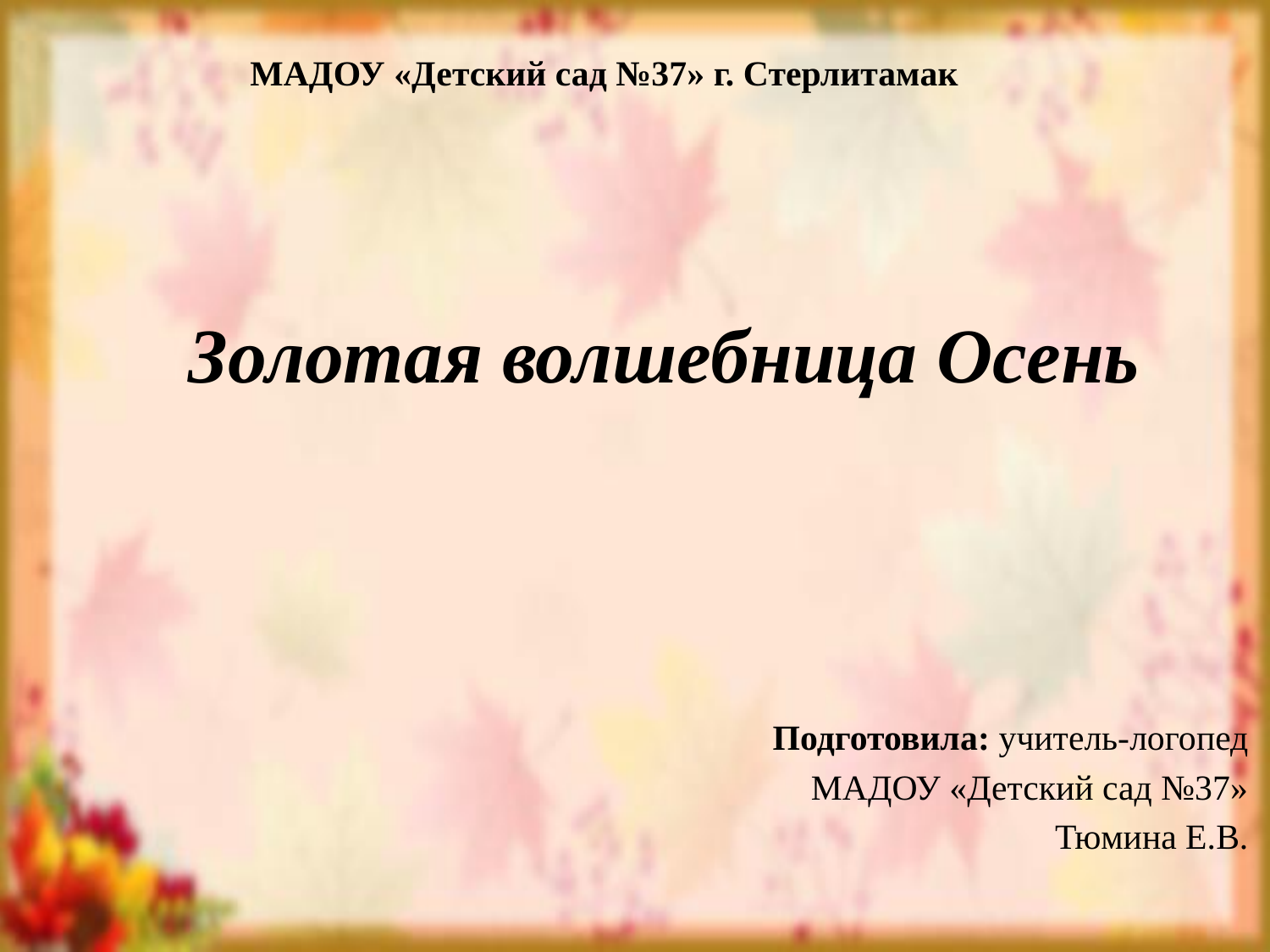

МАДОУ «Детский сад №37» г. Стерлитамак
# Золотая волшебница Осень
Подготовила: учитель-логопед
МАДОУ «Детский сад №37»
Тюмина Е.В.